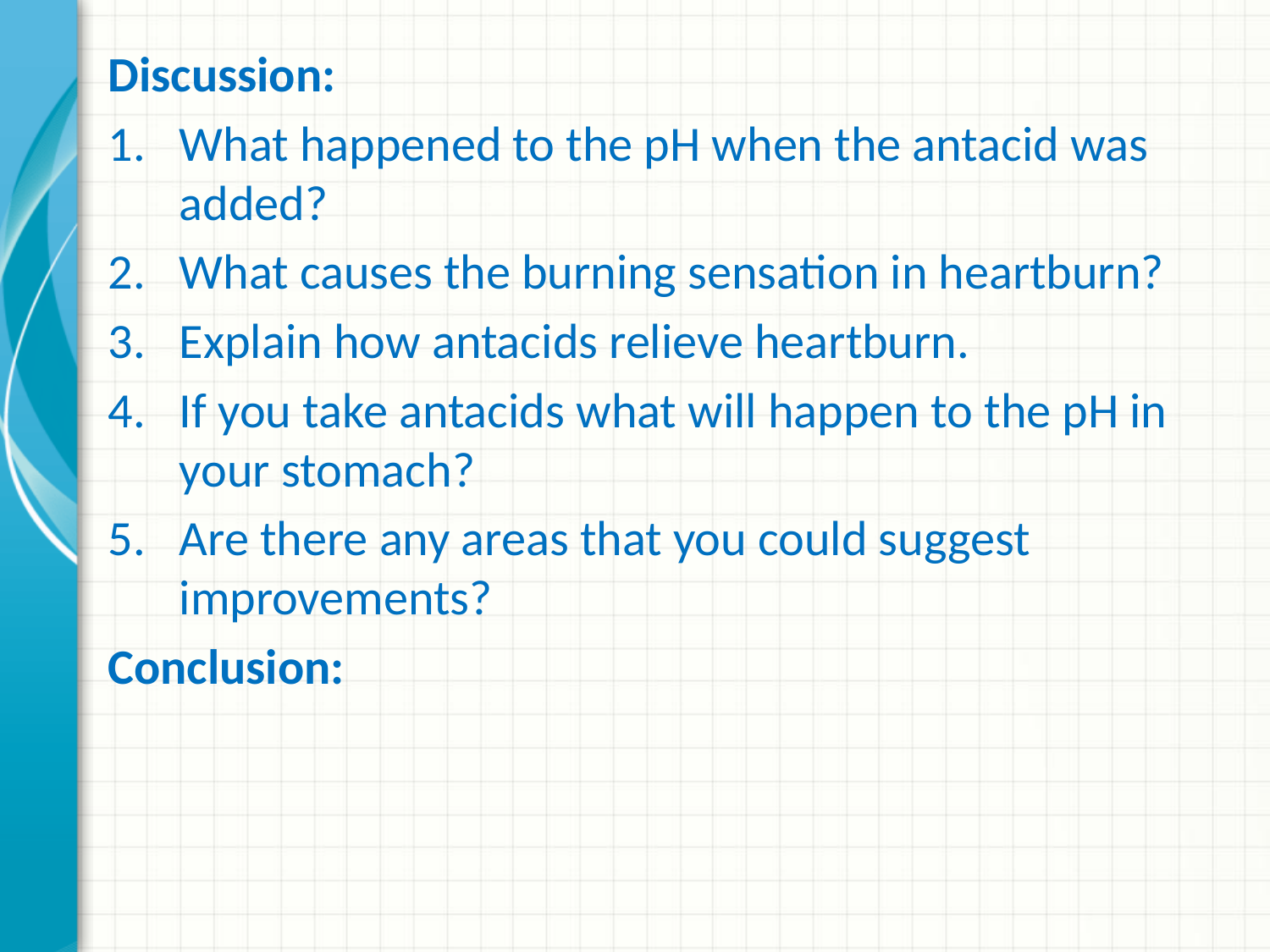

Discussion:
What happened to the pH when the antacid was added?
What causes the burning sensation in heartburn?
Explain how antacids relieve heartburn.
If you take antacids what will happen to the pH in your stomach?
Are there any areas that you could suggest improvements?
Conclusion: